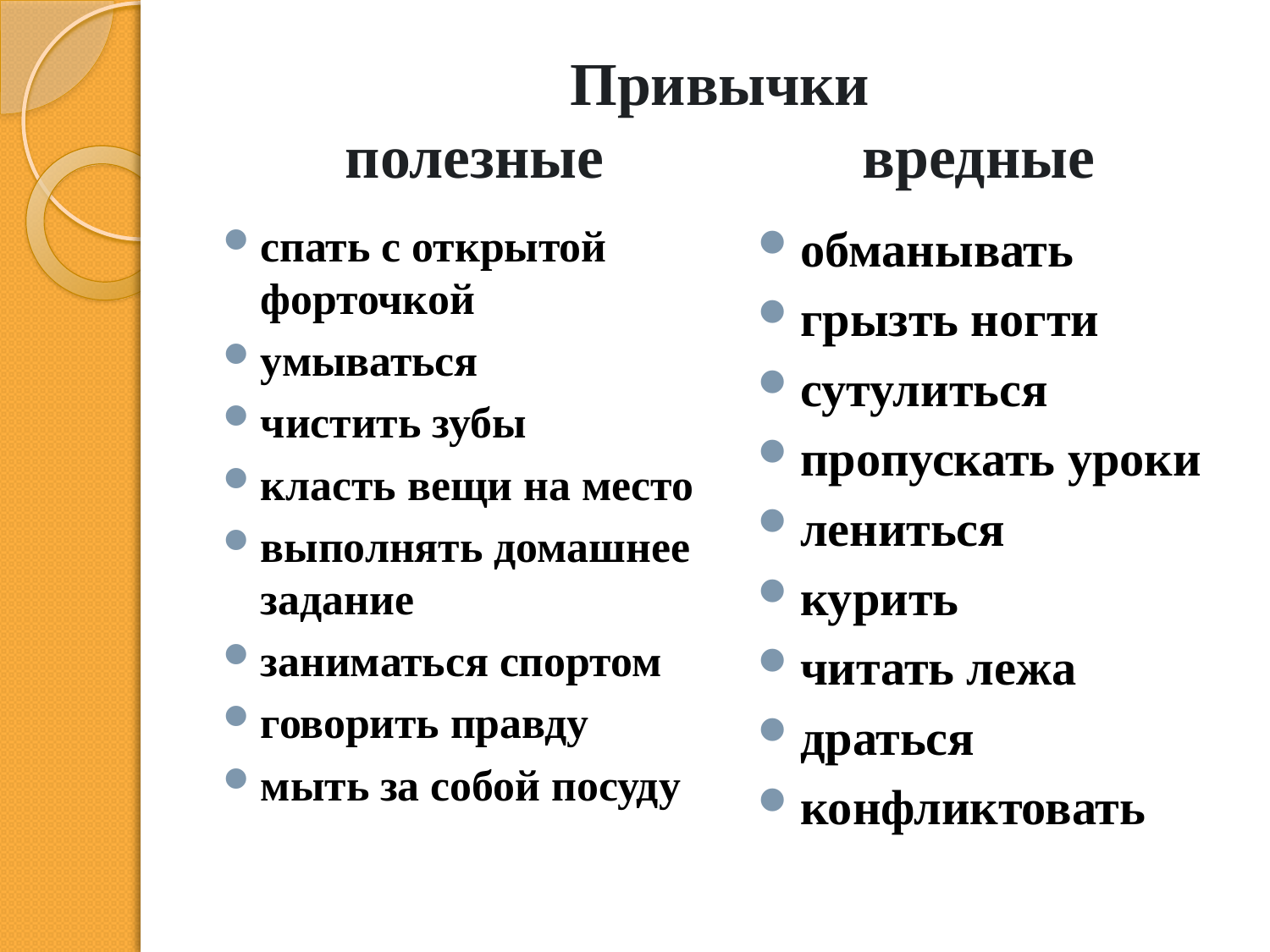

# Привычки полезные                 вредные
спать с открытой форточкой
умываться
чистить зубы
класть вещи на место
выполнять домашнее задание
заниматься спортом
говорить правду
мыть за собой посуду

обманывать
грызть ногти
сутулиться
пропускать уроки
лениться
курить
читать лежа
драться
конфликтовать